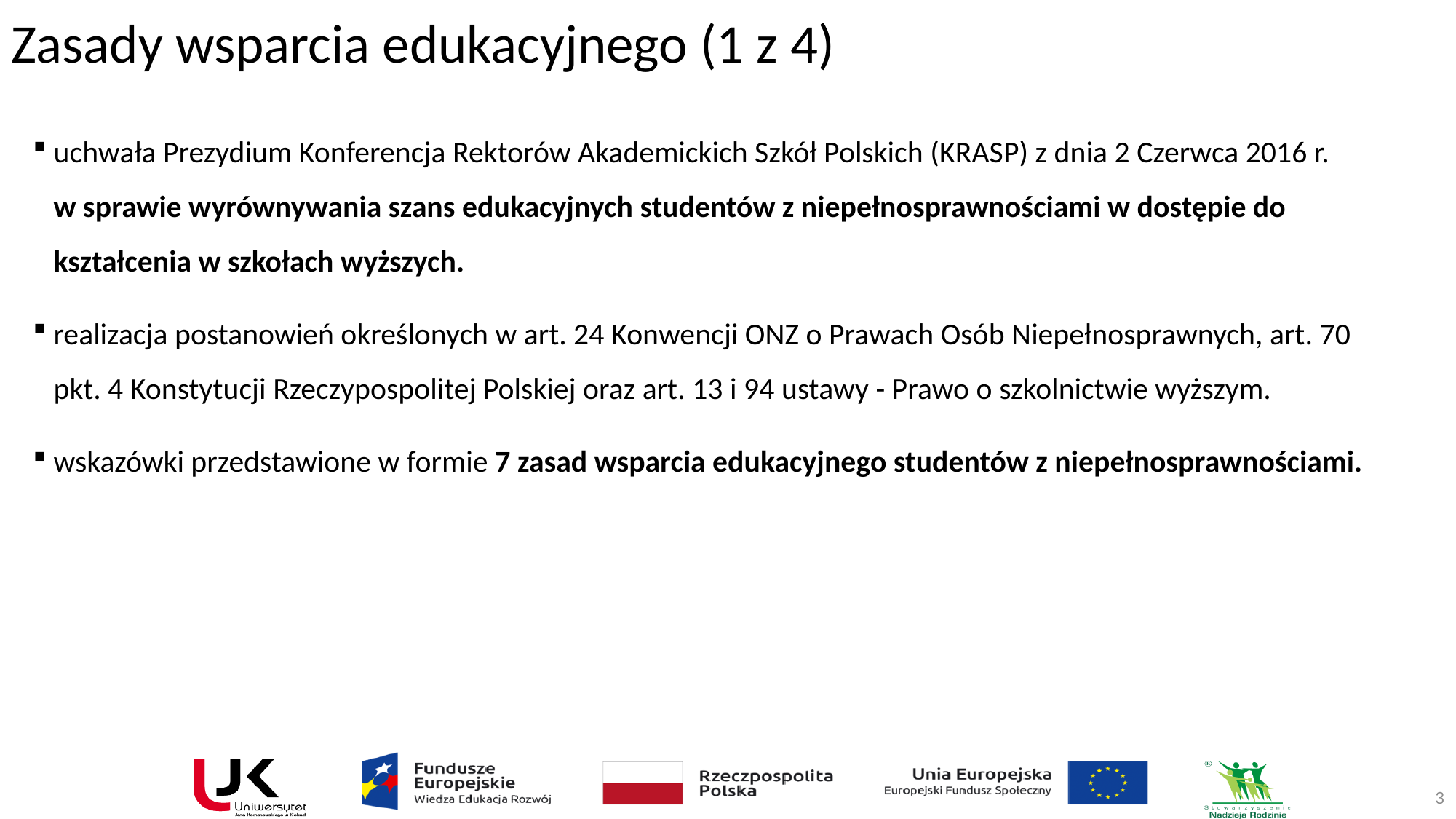

# Zasady wsparcia edukacyjnego (1 z 4)
uchwała Prezydium Konferencja Rektorów Akademickich Szkół Polskich (KRASP) z dnia 2 Czerwca 2016 r.
w sprawie wyrównywania szans edukacyjnych studentów z niepełnosprawnościami w dostępie do kształcenia w szkołach wyższych.
realizacja postanowień określonych w art. 24 Konwencji ONZ o Prawach Osób Niepełnosprawnych, art. 70 pkt. 4 Konstytucji Rzeczypospolitej Polskiej oraz art. 13 i 94 ustawy - Prawo o szkolnictwie wyższym.
wskazówki przedstawione w formie 7 zasad wsparcia edukacyjnego studentów z niepełnosprawnościami.
3